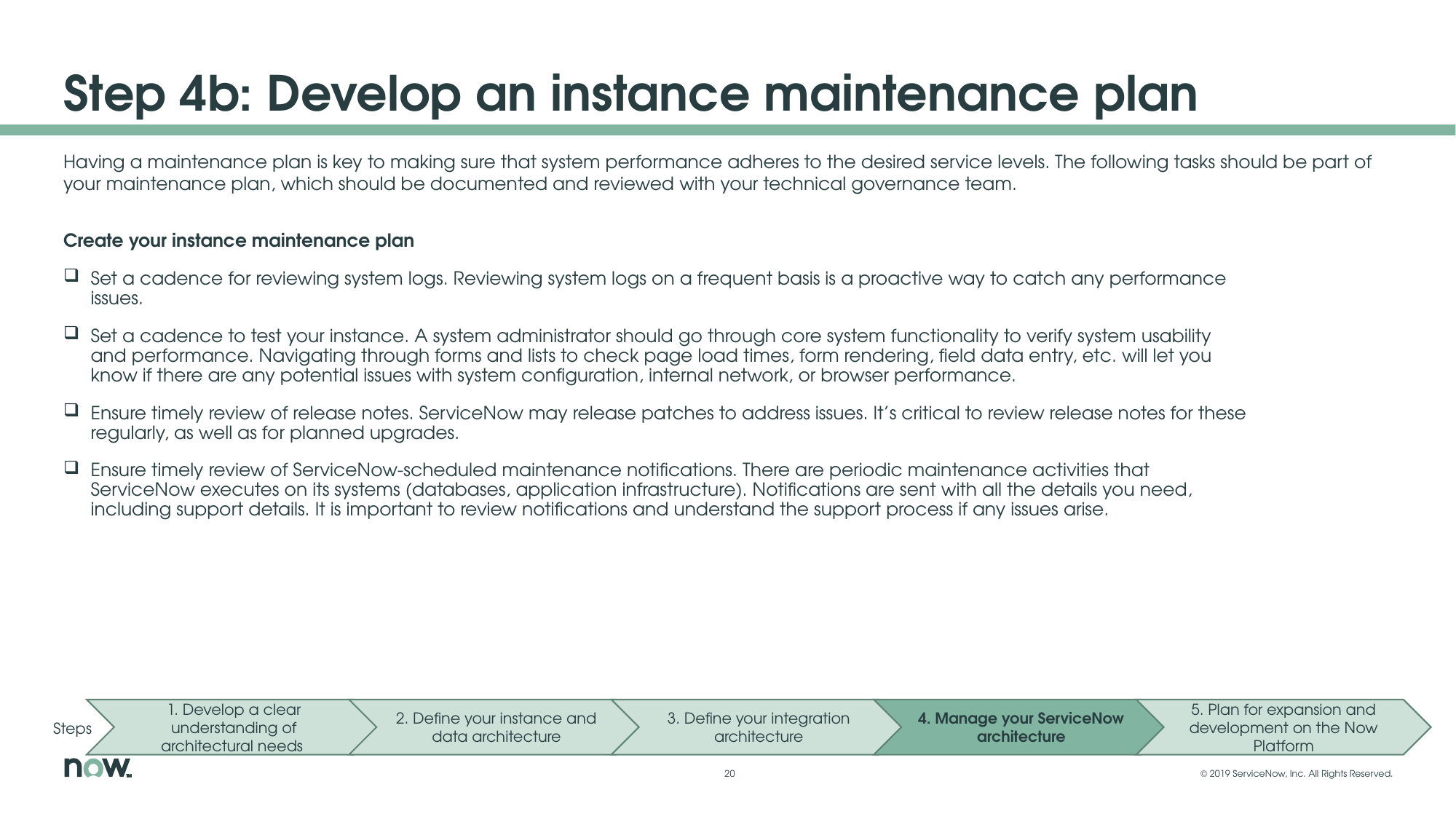

# Step 4b: Develop an instance maintenance plan

Having a maintenance plan is key to making sure that system performance adheres to the desired service levels. The following tasks should be part of your maintenance plan, which should be documented and reviewed with your technical governance team.
Create your instance maintenance plan
Set a cadence for reviewing system logs. Reviewing system logs on a frequent basis is a proactive way to catch any performance issues.
Set a cadence to test your instance. A system administrator should go through core system functionality to verify system usability and performance. Navigating through forms and lists to check page load times, form rendering, field data entry, etc. will let you know if there are any potential issues with system configuration, internal network, or browser performance.
Ensure timely review of release notes. ServiceNow may release patches to address issues. It’s critical to review release notes for these regularly, as well as for planned upgrades.
Ensure timely review of ServiceNow-scheduled maintenance notifications. There are periodic maintenance activities that ServiceNow executes on its systems (databases, application infrastructure). Notifications are sent with all the details you need, including support details. It is important to review notifications and understand the support process if any issues arise.
1. Develop a clear understanding of architectural needs
2. Define your instance and data architecture
3. Define your integration architecture
4. Manage your ServiceNow architecture
5. Plan for expansion and development on the Now Platform
Steps